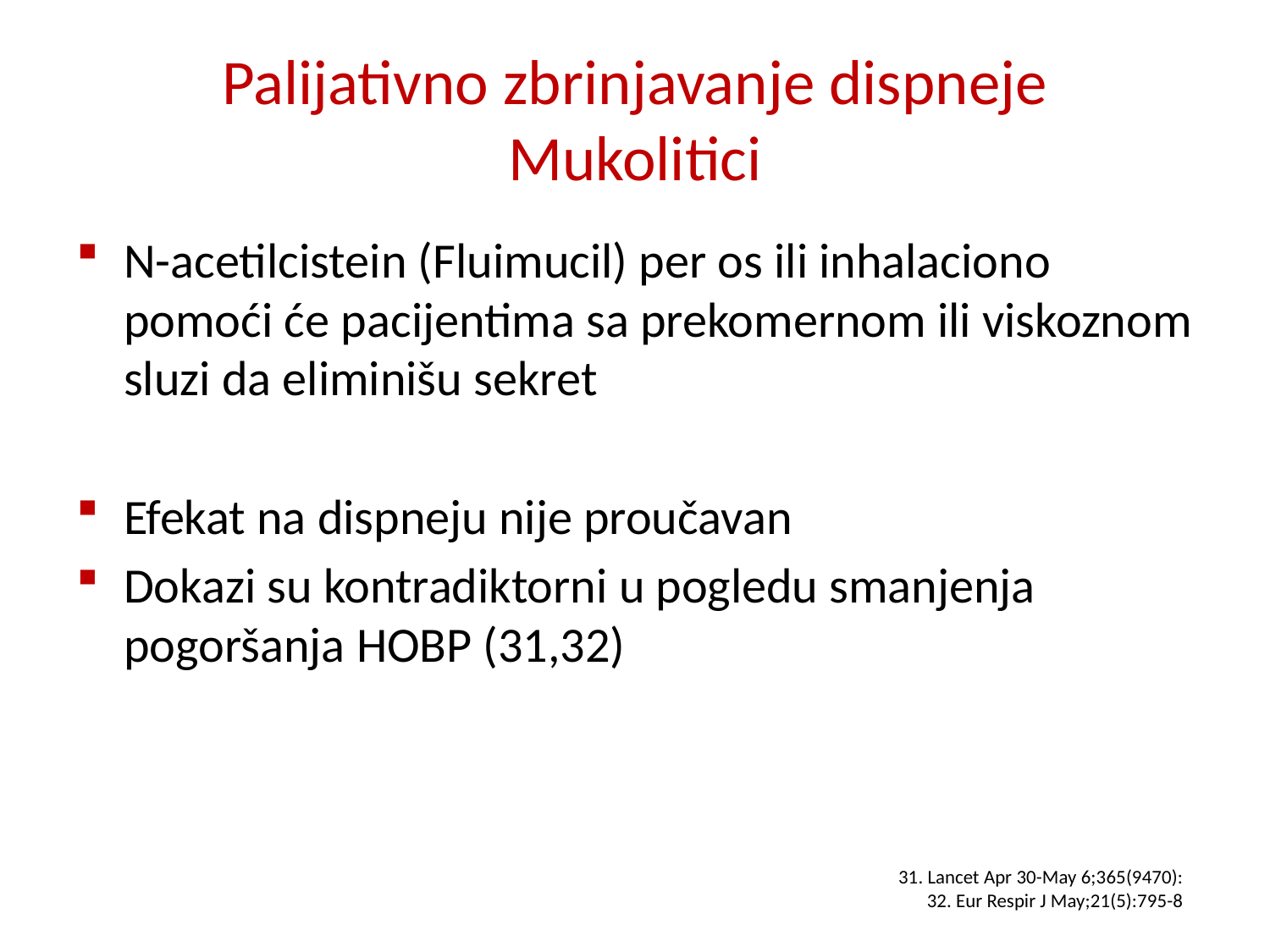

# Palijativno zbrinjavanje dispneje Mukolitici
N-acetilcistein (Fluimucil) per os ili inhalaciono pomoći će pacijentima sa prekomernom ili viskoznom sluzi da eliminišu sekret

Efekat na dispneju nije proučavan
Dokazi su kontradiktorni u pogledu smanjenja pogoršanja HOBP (31,32)
31. Lancet Apr 30-May 6;365(9470):
32. Eur Respir J May;21(5):795-8